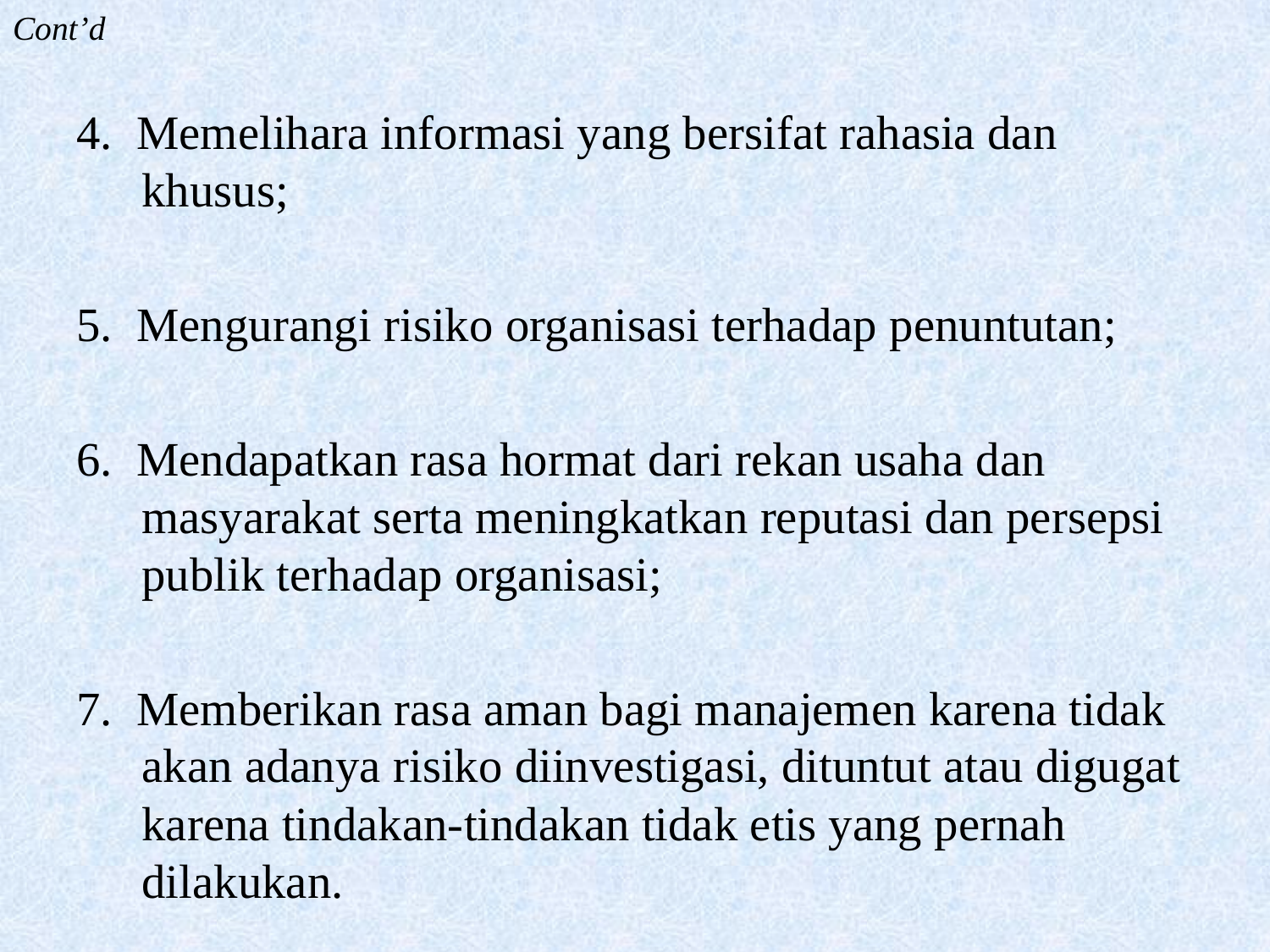

Cont’d
4.  Memelihara informasi yang bersifat rahasia dan khusus;

5.  Mengurangi risiko organisasi terhadap penuntutan;

6.  Mendapatkan rasa hormat dari rekan usaha dan masyarakat serta meningkatkan reputasi dan persepsi publik terhadap organisasi;

7.  Memberikan rasa aman bagi manajemen karena tidak akan adanya risiko diinvestigasi, dituntut atau digugat karena tindakan-tindakan tidak etis yang pernah dilakukan.